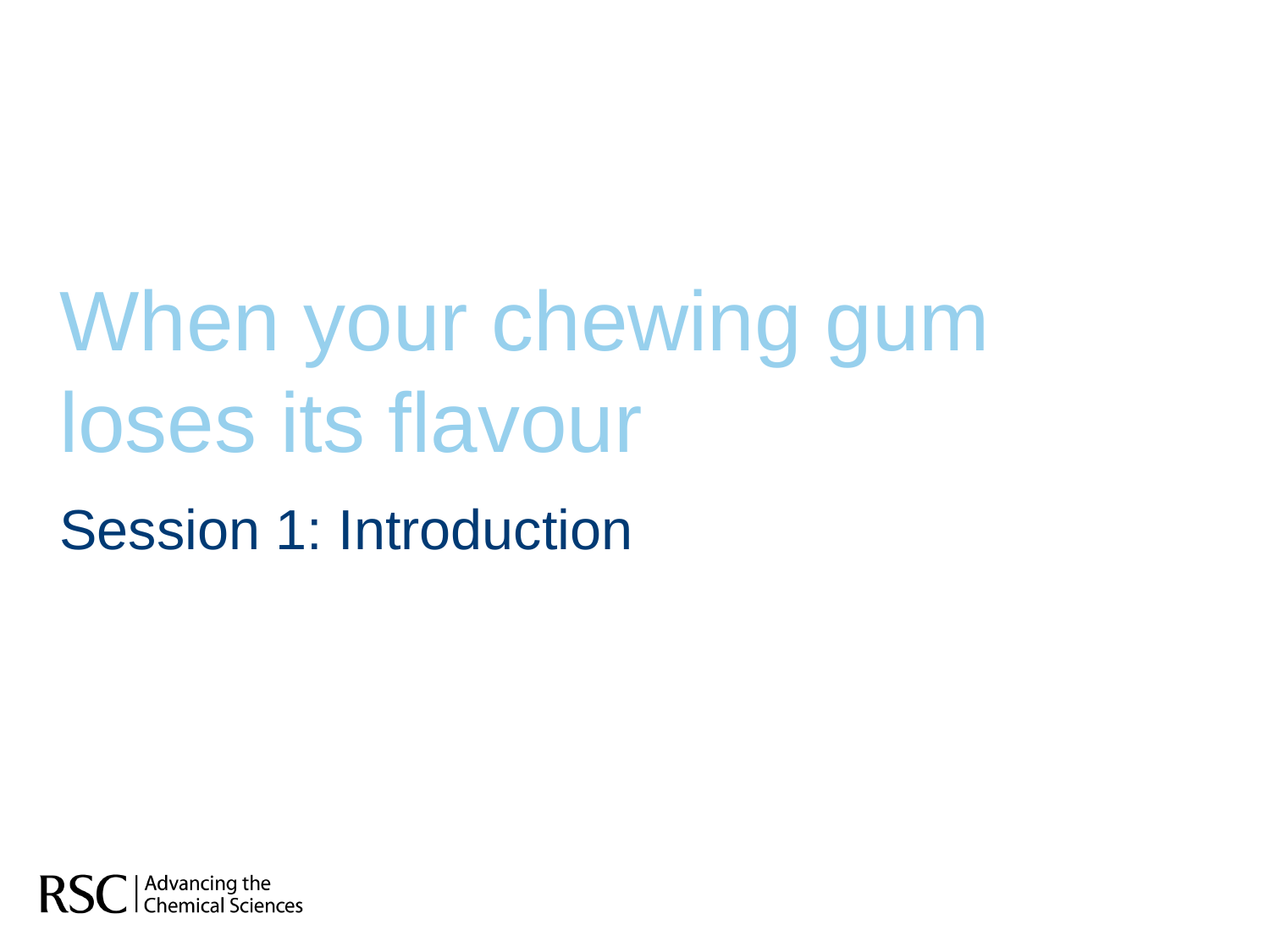

# When your chewing gum loses its flavour
Session 1: Introduction